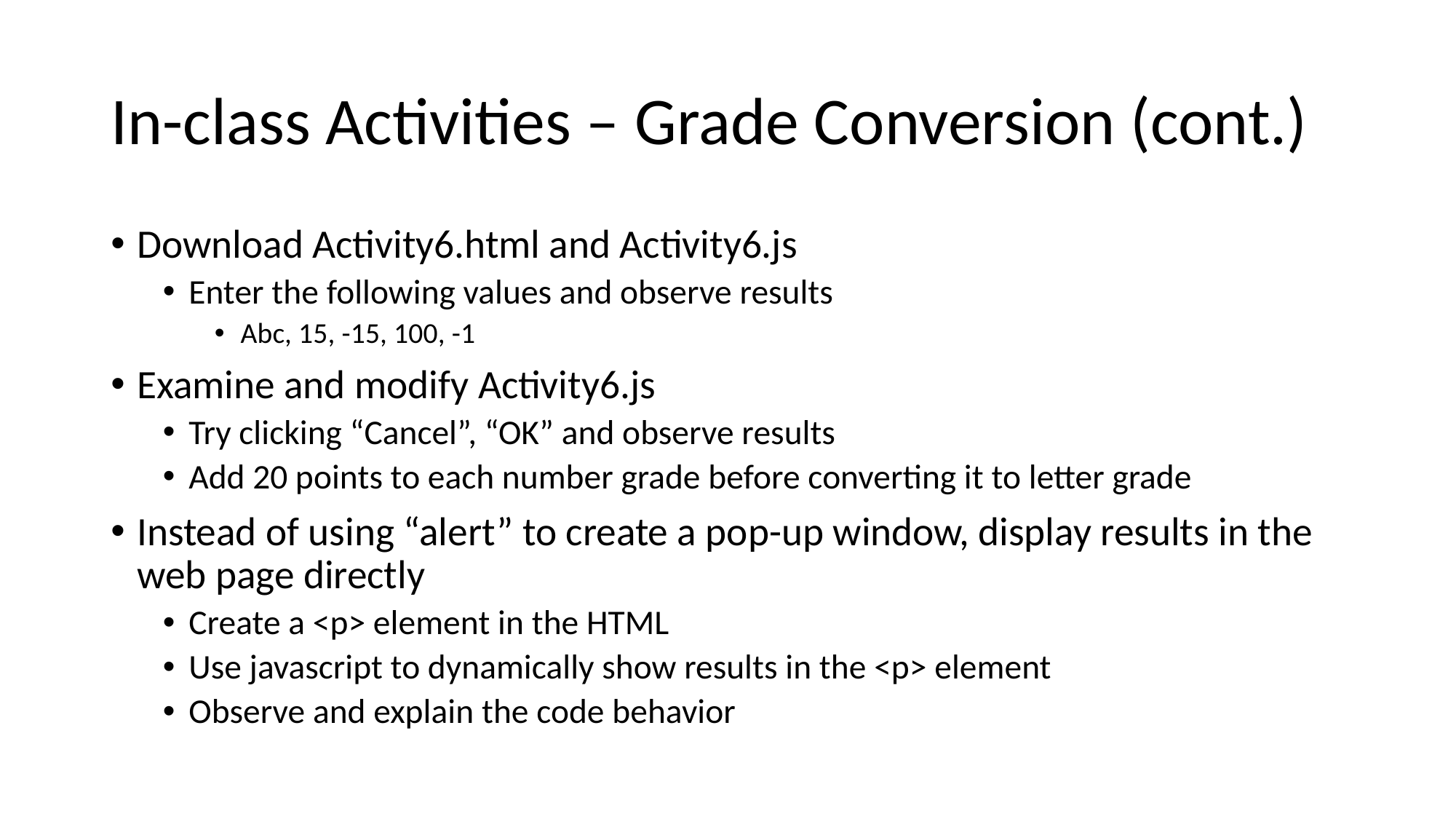

# In-class Activities – Grade Conversion (cont.)
Download Activity6.html and Activity6.js
Enter the following values and observe results
Abc, 15, -15, 100, -1
Examine and modify Activity6.js
Try clicking “Cancel”, “OK” and observe results
Add 20 points to each number grade before converting it to letter grade
Instead of using “alert” to create a pop-up window, display results in the web page directly
Create a <p> element in the HTML
Use javascript to dynamically show results in the <p> element
Observe and explain the code behavior